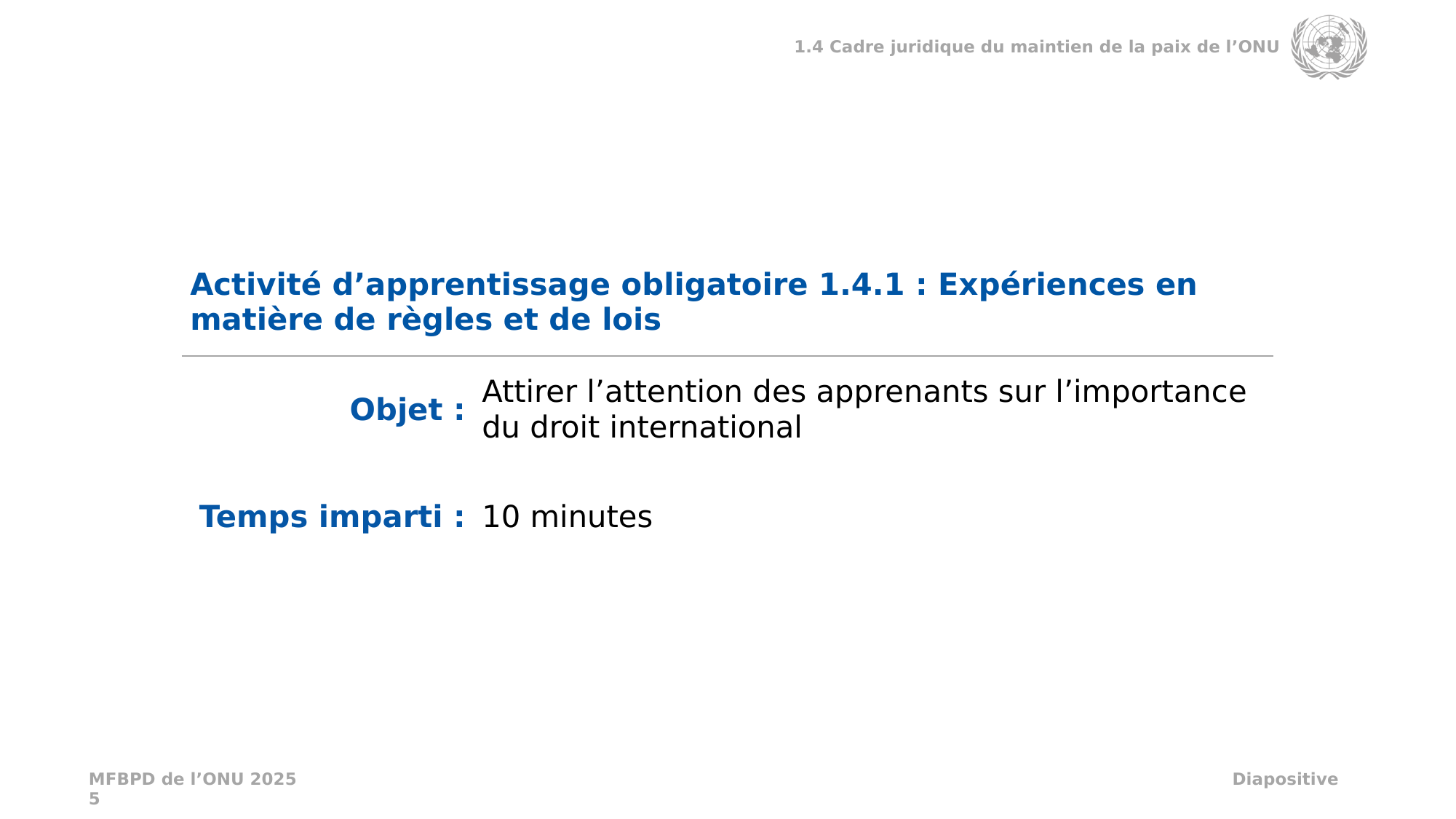

| Activité d’apprentissage obligatoire 1.4.1 : Expériences en matière de règles et de lois |  |
| --- | --- |
| Objet : | Attirer l’attention des apprenants sur l’importance du droit international |
| Temps imparti : | 10 minutes |